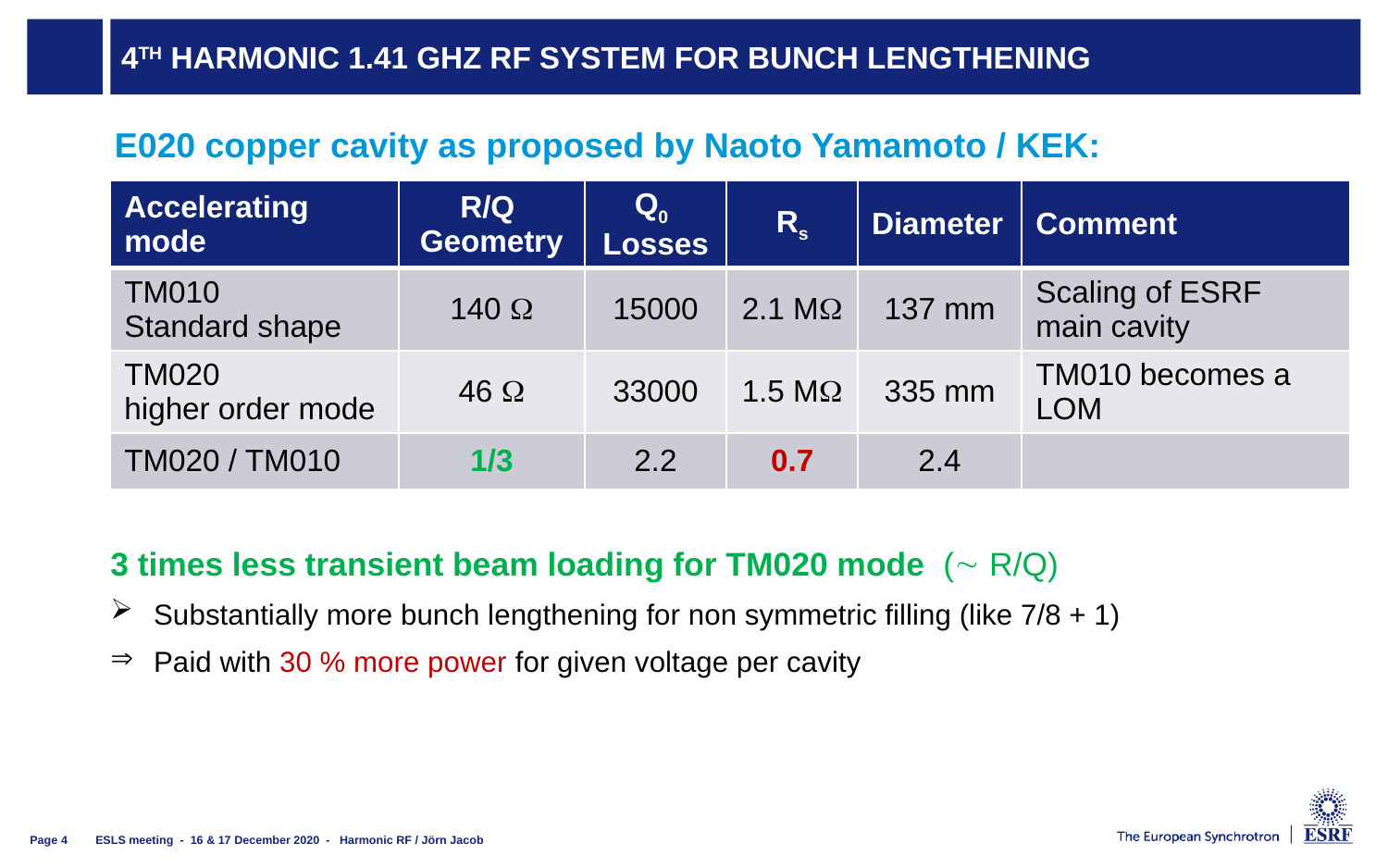

# 4th harmonic 1.41 GHz RF system for bunch lengthening
E020 copper cavity as proposed by Naoto Yamamoto / KEK:
| Accelerating mode | R/Q Geometry | Q0 Losses | Rs | Diameter | Comment |
| --- | --- | --- | --- | --- | --- |
| TM010 Standard shape | 140 Ω | 15000 | 2.1 MΩ | 137 mm | Scaling of ESRF main cavity |
| TM020 higher order mode | 46 Ω | 33000 | 1.5 MΩ | 335 mm | TM010 becomes a LOM |
| TM020 / TM010 | 1/3 | 2.2 | 0.7 | 2.4 |  |
3 times less transient beam loading for TM020 mode  (∼ R/Q)
Substantially more bunch lengthening for non symmetric filling (like 7/8 + 1)
Paid with 30 % more power for given voltage per cavity
ESLS meeting  -  16 & 17 December 2020  -   Harmonic RF / Jörn Jacob
Page 4